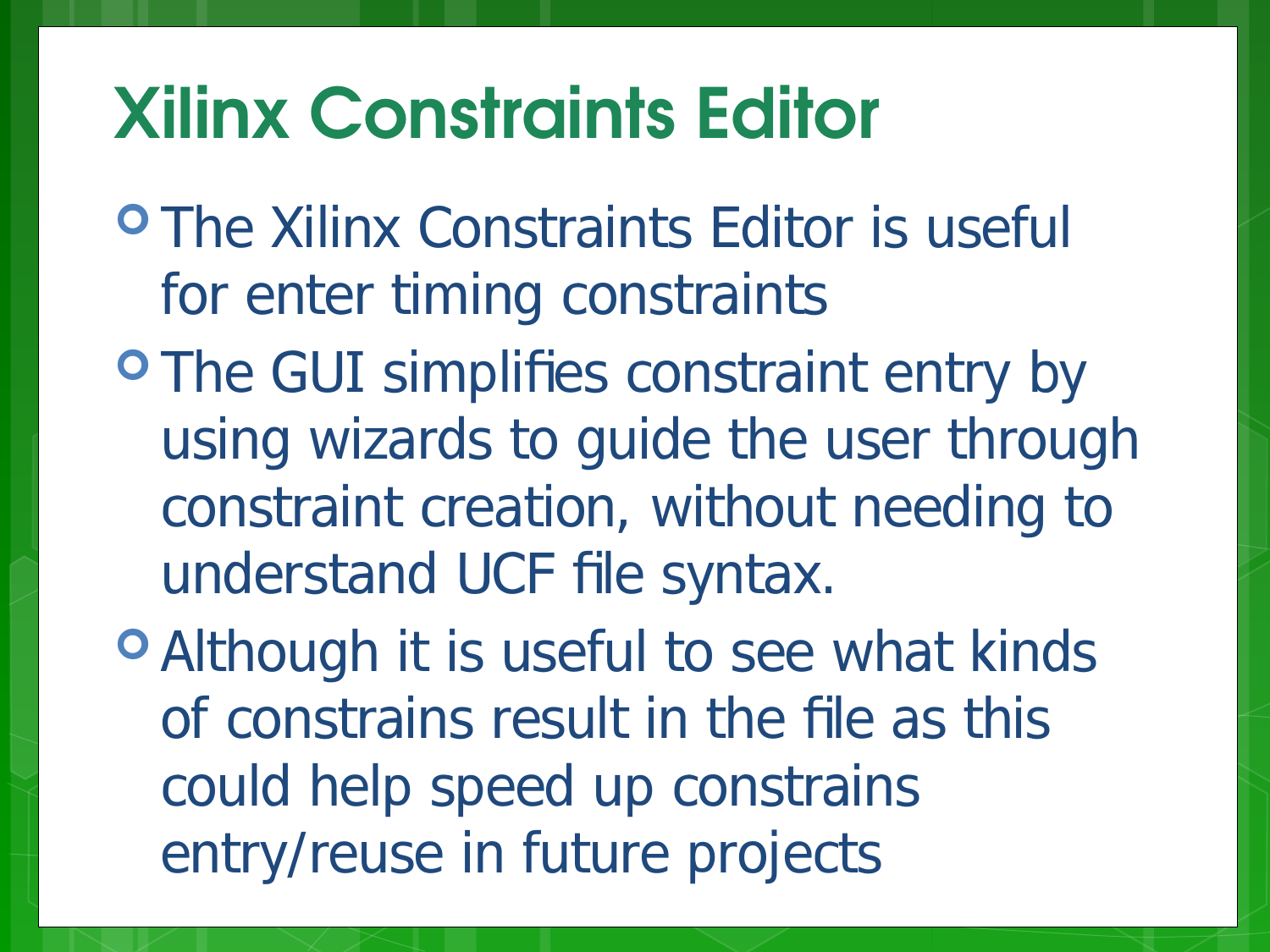

# Xilinx Constraints Editor
The Xilinx Constraints Editor is useful for enter timing constraints
The GUI simplifies constraint entry by using wizards to guide the user through constraint creation, without needing to understand UCF file syntax.
Although it is useful to see what kinds of constrains result in the file as this could help speed up constrains entry/reuse in future projects